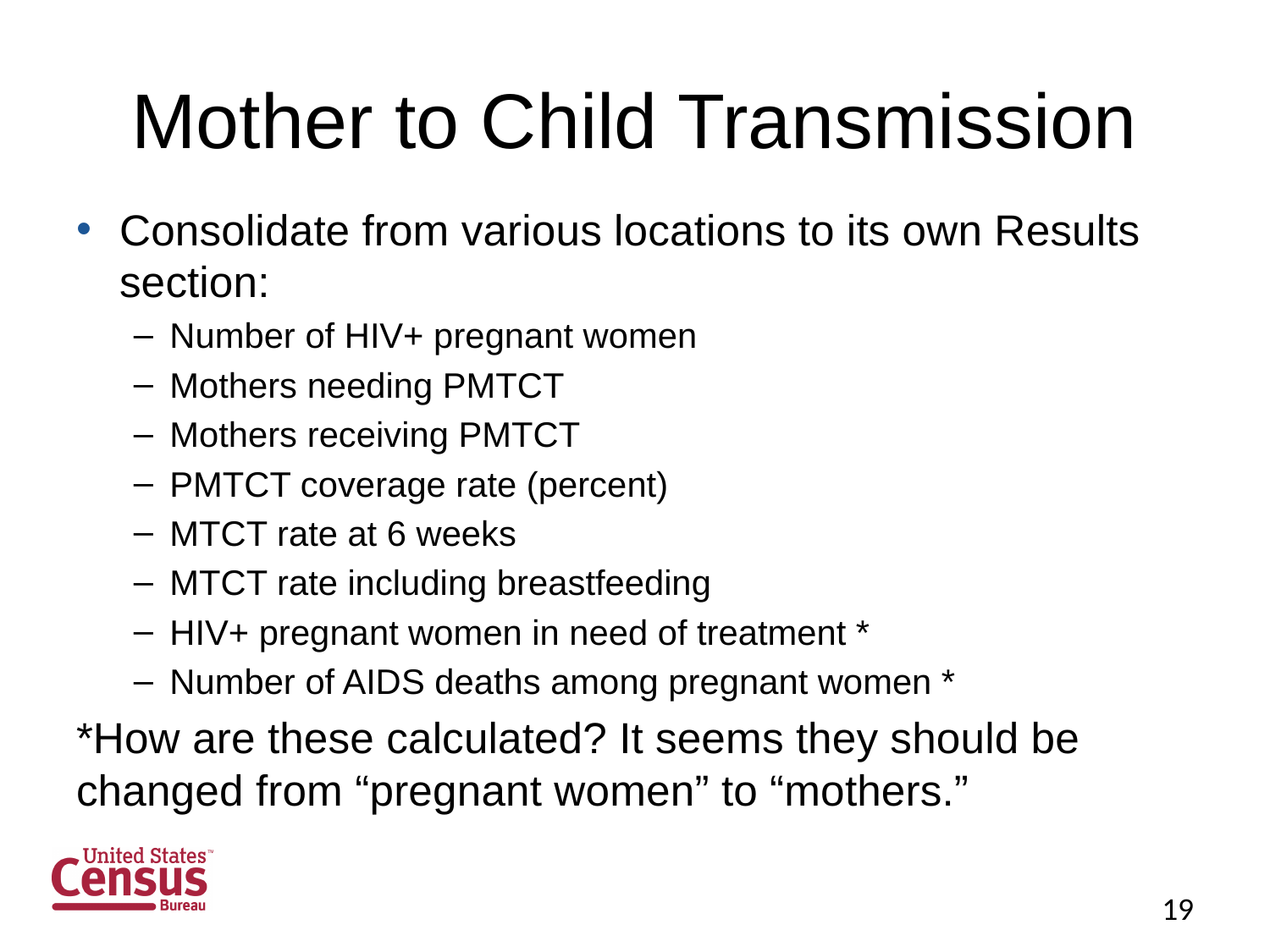

# Mother to Child Transmission
Consolidate from various locations to its own Results section:
Number of HIV+ pregnant women
Mothers needing PMTCT
Mothers receiving PMTCT
PMTCT coverage rate (percent)
MTCT rate at 6 weeks
MTCT rate including breastfeeding
HIV+ pregnant women in need of treatment *
Number of AIDS deaths among pregnant women *
*How are these calculated? It seems they should be changed from “pregnant women” to “mothers.”

19